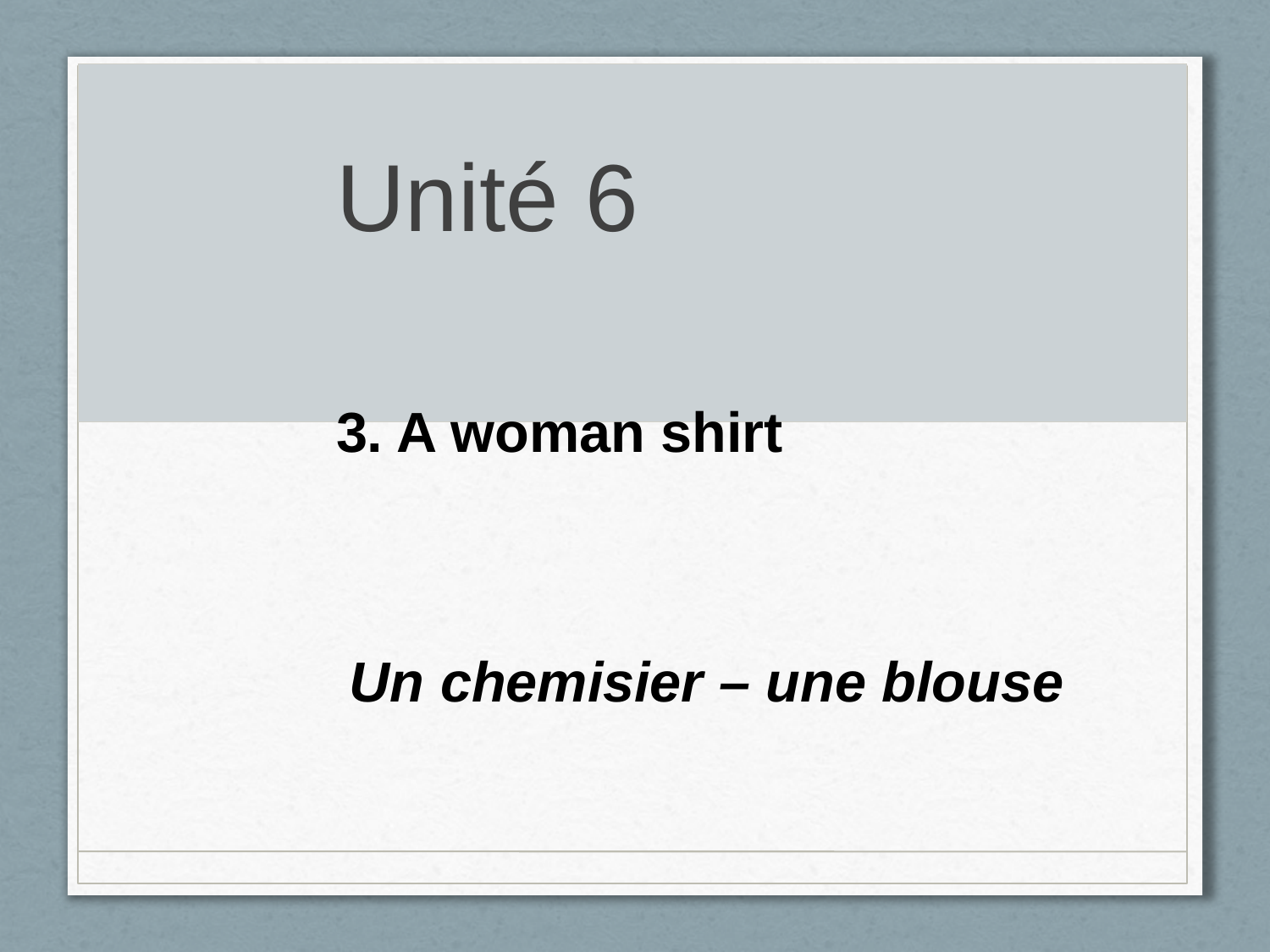

# Unité 6
3. A woman shirt

Un chemisier – une blouse